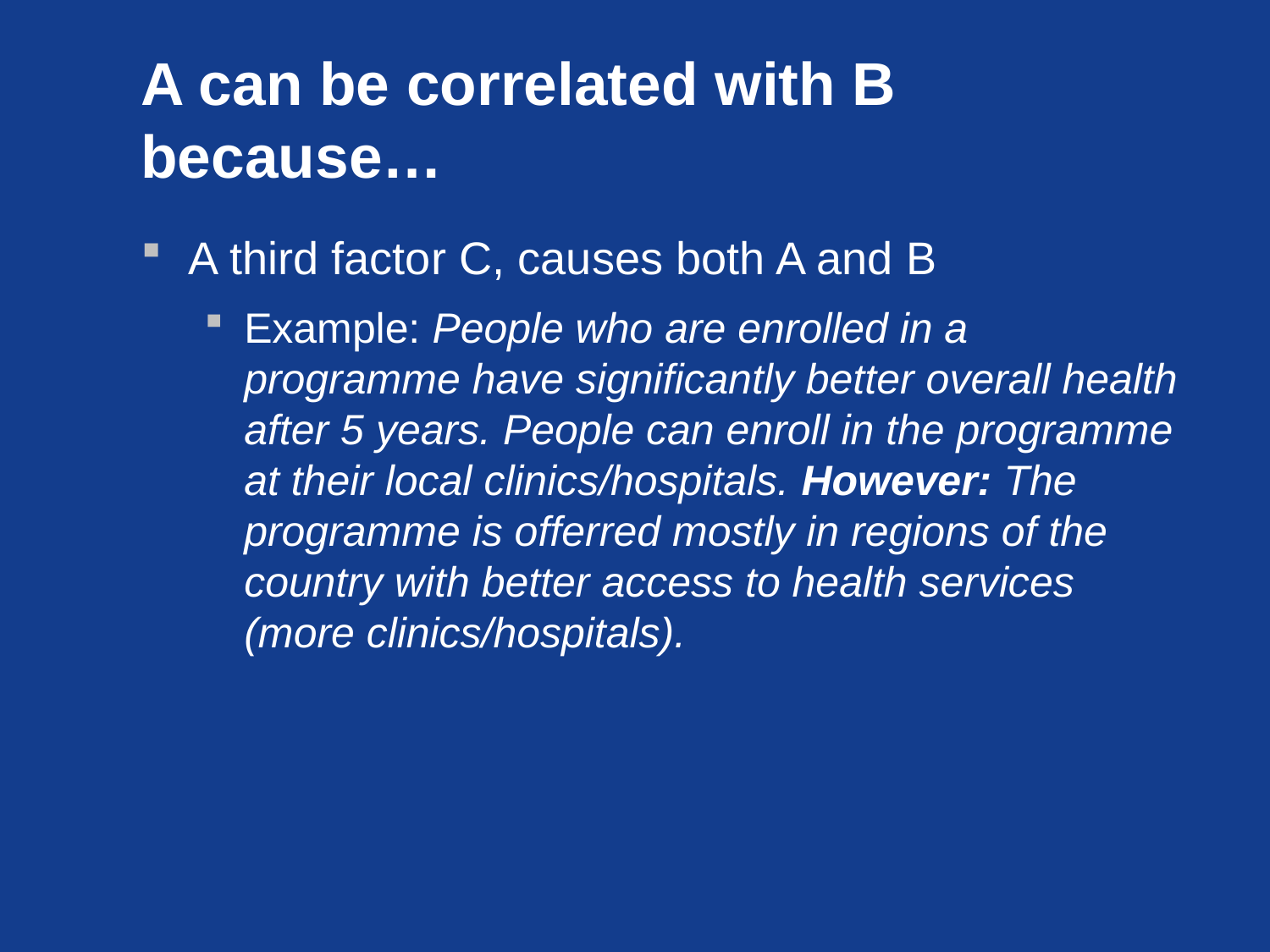

# A can be correlated with B because…
A third factor C, causes both A and B
Example: People who are enrolled in a programme have significantly better overall health after 5 years. People can enroll in the programme at their local clinics/hospitals. However: The programme is offerred mostly in regions of the country with better access to health services (more clinics/hospitals).